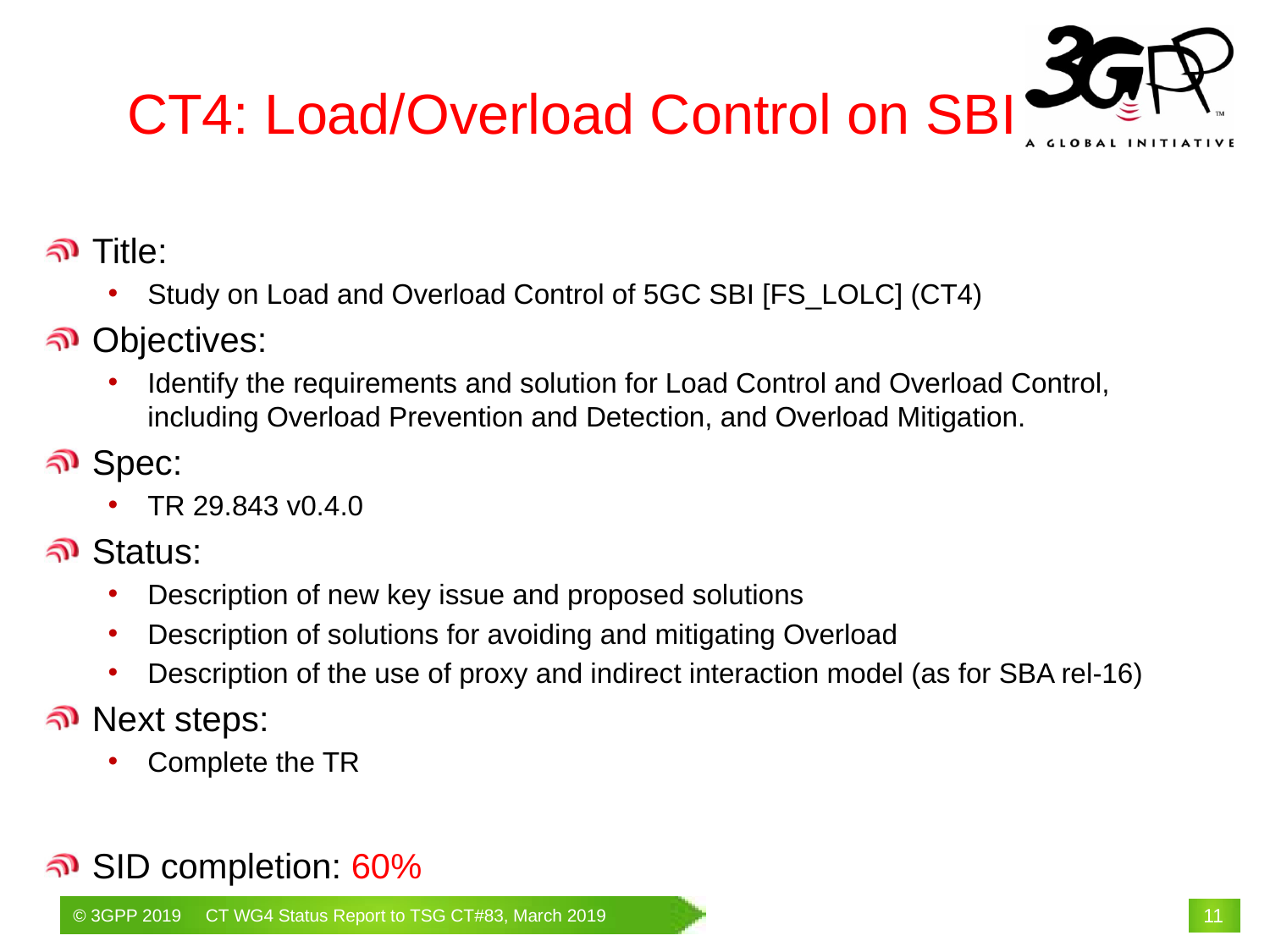

# CT4: Load/Overload Control on SBI
Title:
Study on Load and Overload Control of 5GC SBI [FS_LOLC] (CT4)
Objectives:
Identify the requirements and solution for Load Control and Overload Control, including Overload Prevention and Detection, and Overload Mitigation.
Spec:
TR 29.843 v0.4.0
Status:
Description of new key issue and proposed solutions
Description of solutions for avoiding and mitigating Overload
Description of the use of proxy and indirect interaction model (as for SBA rel-16)
Next steps:
Complete the TR

SID completion: 60%